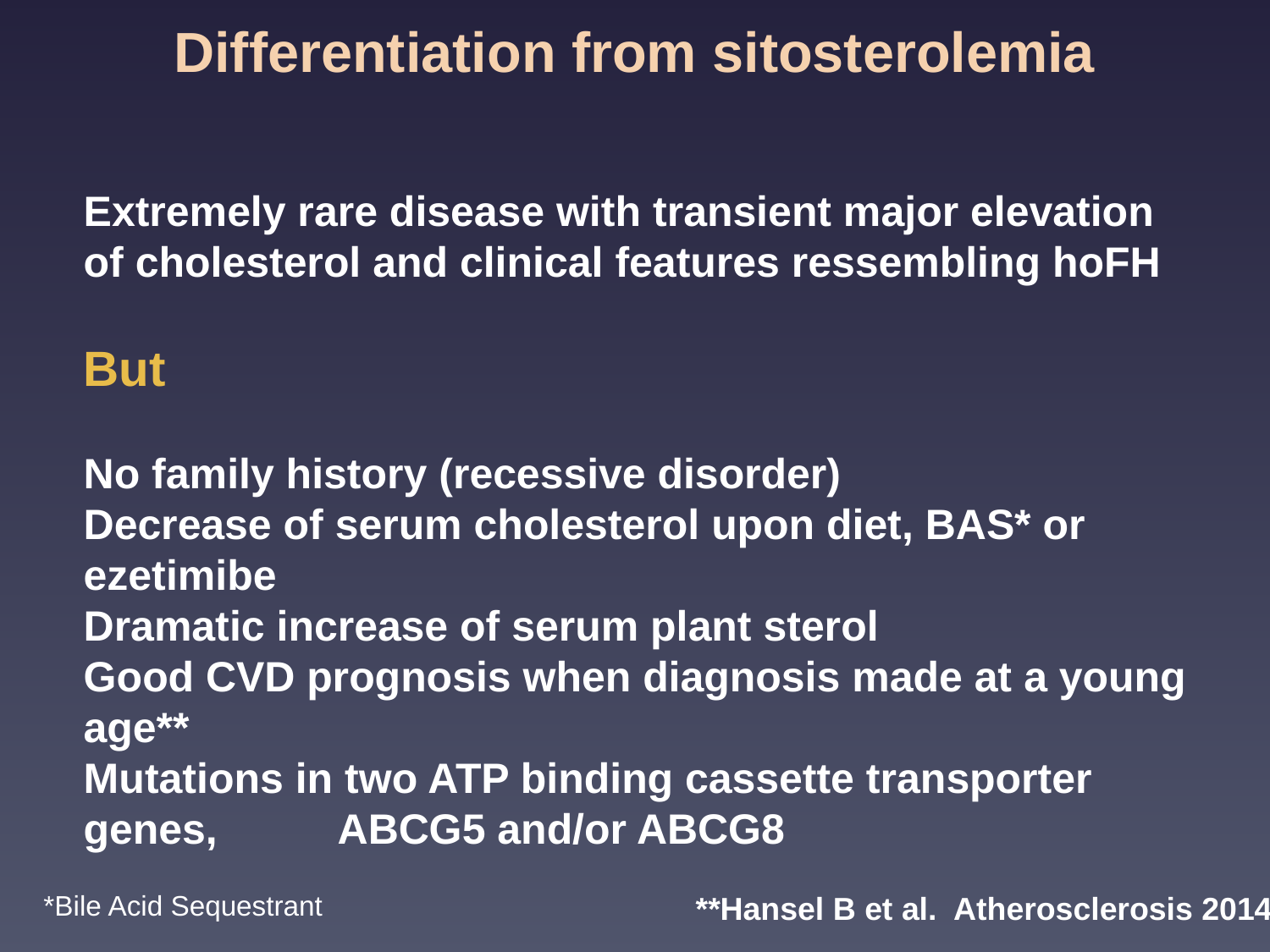

# Differentiation from sitosterolemia
Extremely rare disease with transient major elevation of cholesterol and clinical features ressembling hoFH

But

No family history (recessive disorder)
Decrease of serum cholesterol upon diet, BAS* or ezetimibe
Dramatic increase of serum plant sterol
Good CVD prognosis when diagnosis made at a young age**
Mutations in two ATP binding cassette transporter genes, 	ABCG5 and/or ABCG8

*Bile Acid Sequestrant
**Hansel B et al.  Atherosclerosis 2014